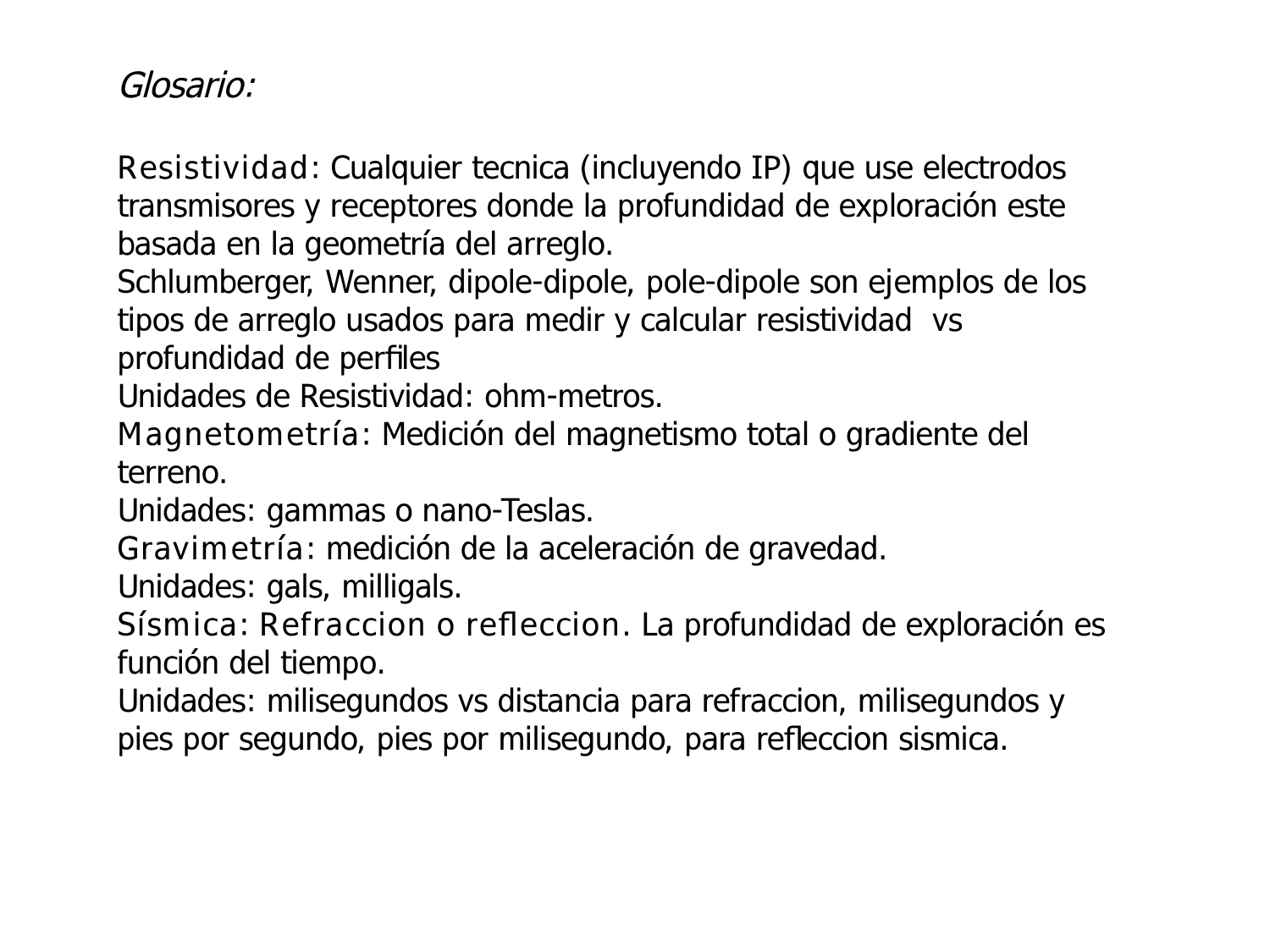

Glosario:

Resistividad: Cualquier tecnica (incluyendo IP) que use electrodos transmisores y receptores donde la profundidad de exploración este basada en la geometría del arreglo.
Schlumberger, Wenner, dipole-dipole, pole-dipole son ejemplos de los tipos de arreglo usados para medir y calcular resistividad  vs profundidad de perfiles
Unidades de Resistividad: ohm-metros.
Magnetometría: Medición del magnetismo total o gradiente del terreno.
Unidades: gammas o nano-Teslas.
Gravimetría: medición de la aceleración de gravedad.
Unidades: gals, milligals.
Sísmica: Refraccion o refleccion. La profundidad de exploración es función del tiempo.
Unidades: milisegundos vs distancia para refraccion, milisegundos y pies por segundo, pies por milisegundo, para refleccion sismica.